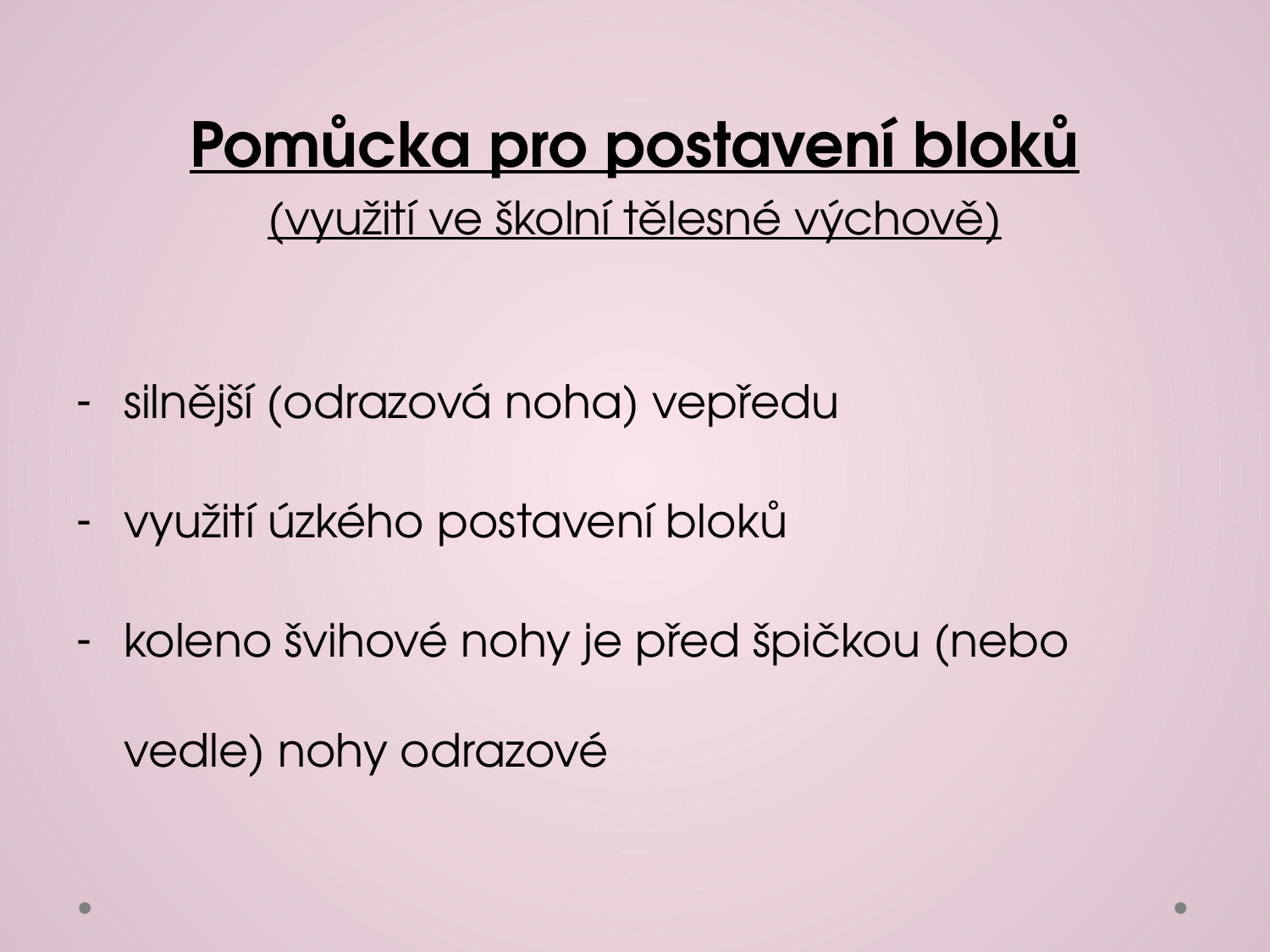

Pomůcka pro postavení bloků
(využití ve školní tělesné výchově)

silnější (odrazová noha) vepředu
využití úzkého postavení bloků
koleno švihové nohy je před špičkou (nebo vedle) nohy odrazové